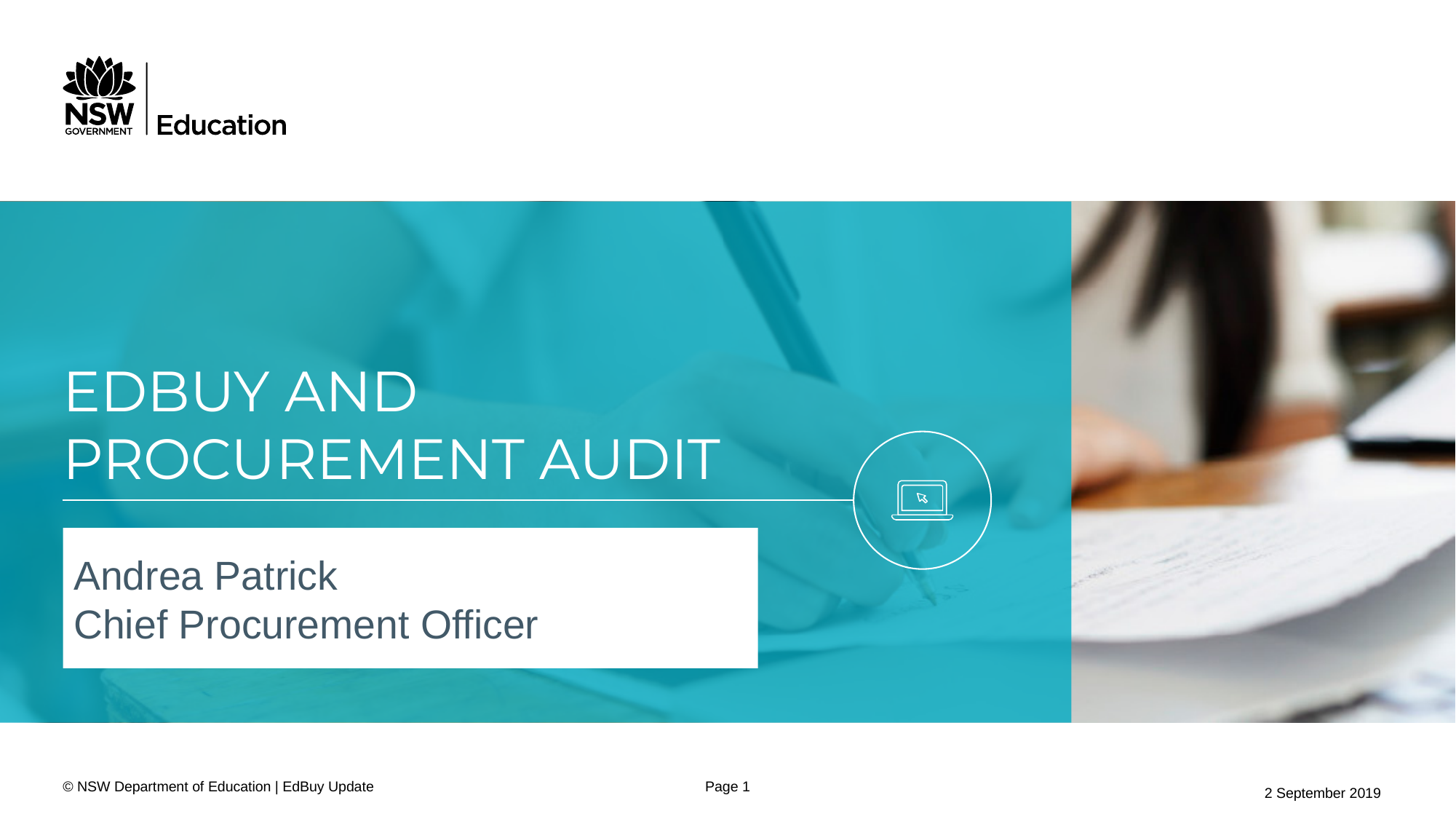

# EDBUY and procurement audit
Andrea Patrick
Chief Procurement Officer
© NSW Department of Education | EdBuy Update
Page 1
2 September 2019